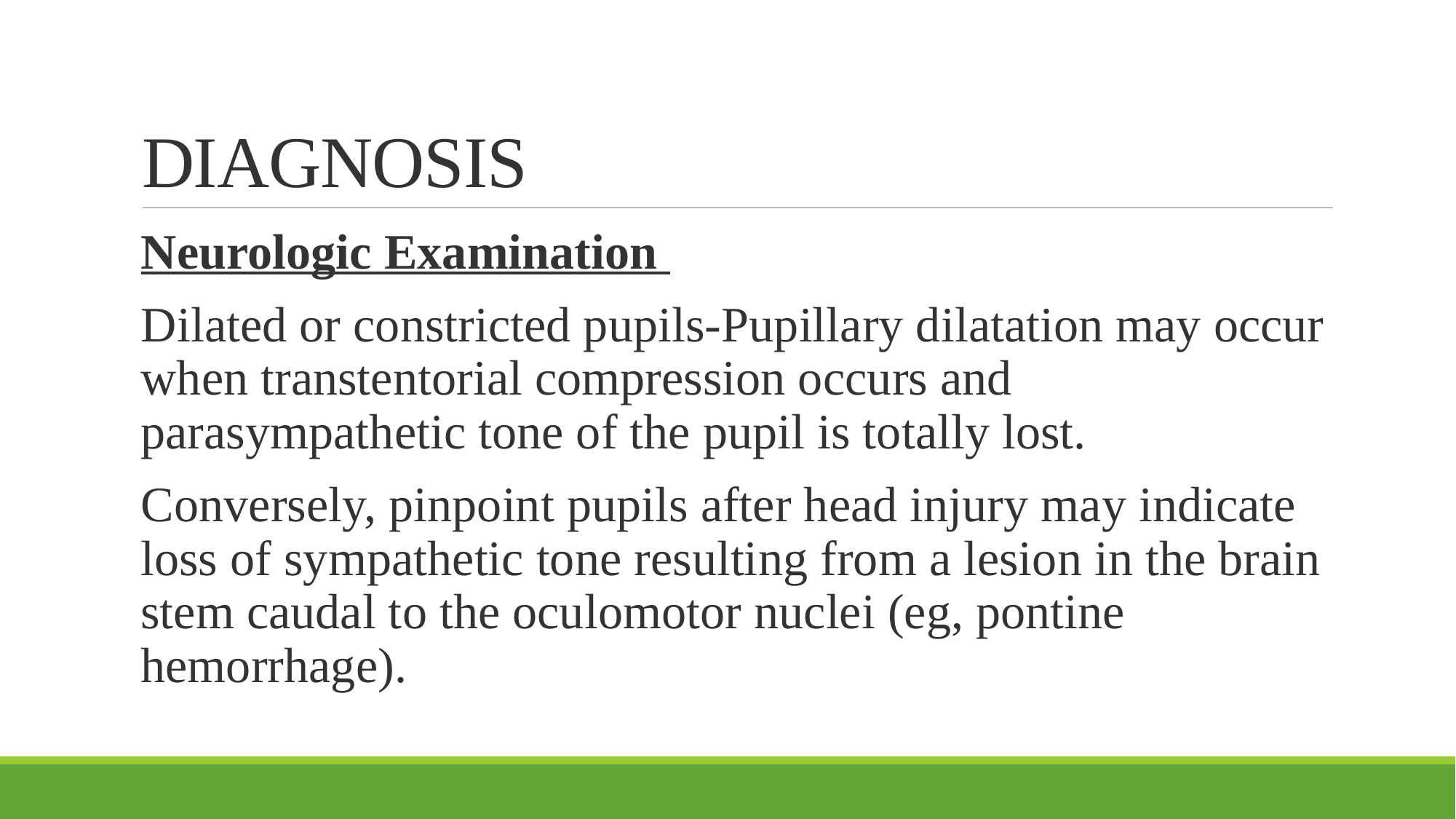

# DIAGNOSIS
Neurologic Examination
Dilated or constricted pupils-Pupillary dilatation may occur when transtentorial compression occurs and parasympathetic tone of the pupil is totally lost.
Conversely, pinpoint pupils after head injury may indicate loss of sympathetic tone resulting from a lesion in the brain stem caudal to the oculomotor nuclei (eg, pontine hemorrhage).